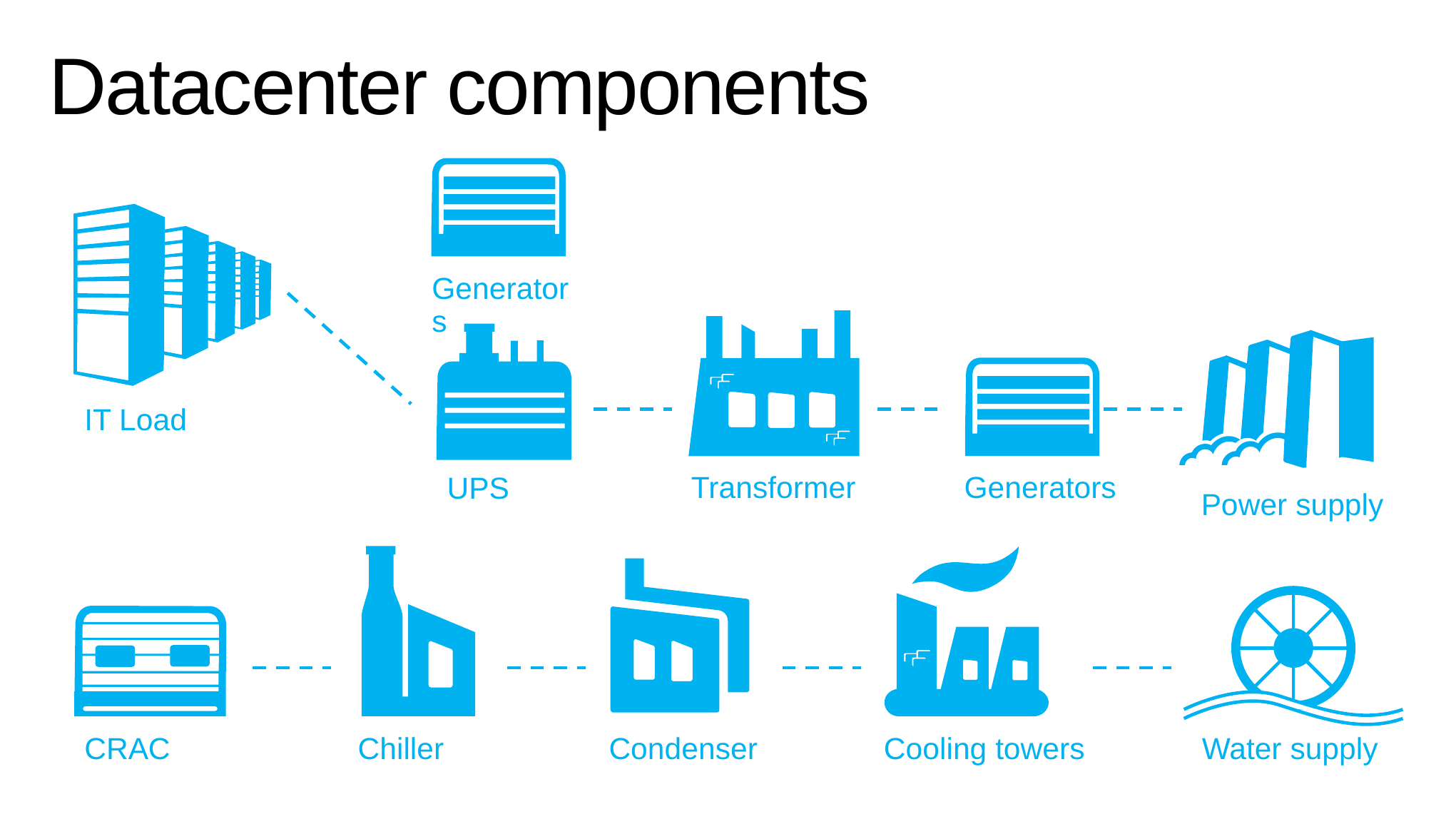

# Datacenter components

Generators

IT Load
Transformer
Generators
UPS
Power supply

CRAC
Chiller
Condenser
Cooling towers
Water supply